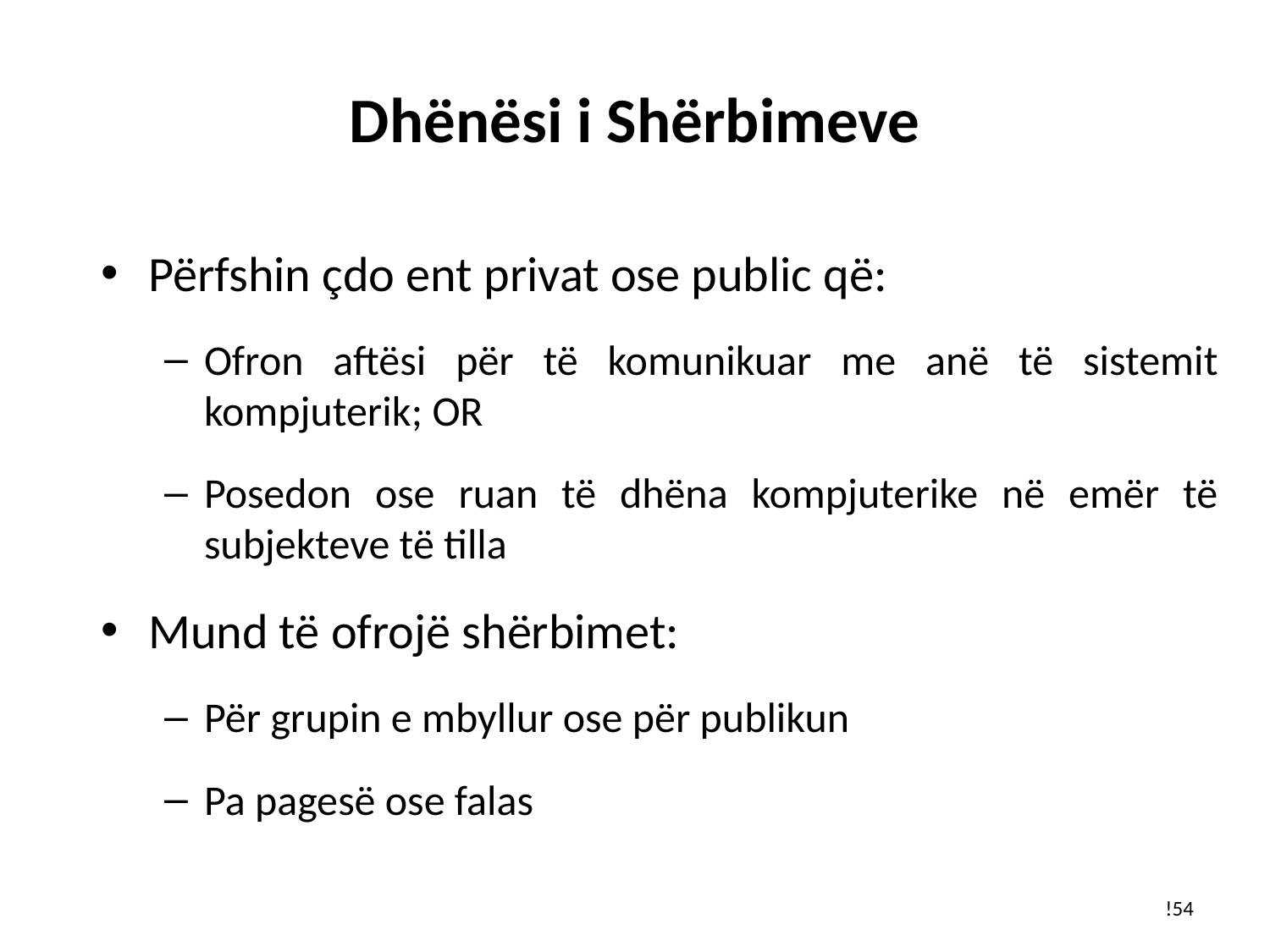

# Dhënësi i Shërbimeve
Përfshin çdo ent privat ose public që:
Ofron aftësi për të komunikuar me anë të sistemit kompjuterik; OR
Posedon ose ruan të dhëna kompjuterike në emër të subjekteve të tilla
Mund të ofrojë shërbimet:
Për grupin e mbyllur ose për publikun
Pa pagesë ose falas
!54